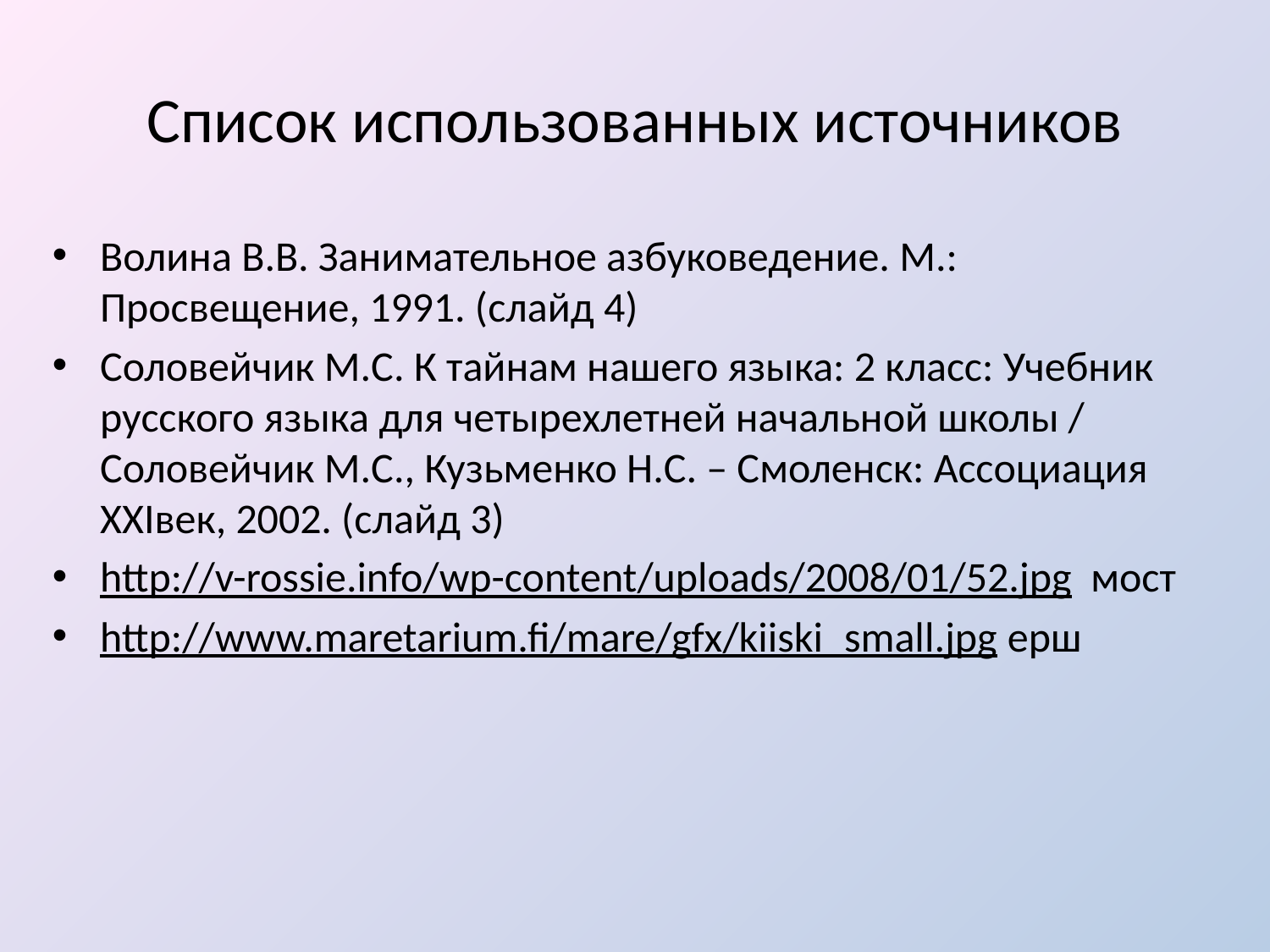

# Список использованных источников
Волина В.В. Занимательное азбуковедение. М.: Просвещение, 1991. (слайд 4)
Соловейчик М.С. К тайнам нашего языка: 2 класс: Учебник русского языка для четырехлетней начальной школы / Соловейчик М.С., Кузьменко Н.С. – Смоленск: Ассоциация XXIвек, 2002. (слайд 3)
http://v-rossie.info/wp-content/uploads/2008/01/52.jpg  мост
http://www.maretarium.fi/mare/gfx/kiiski_small.jpg ерш